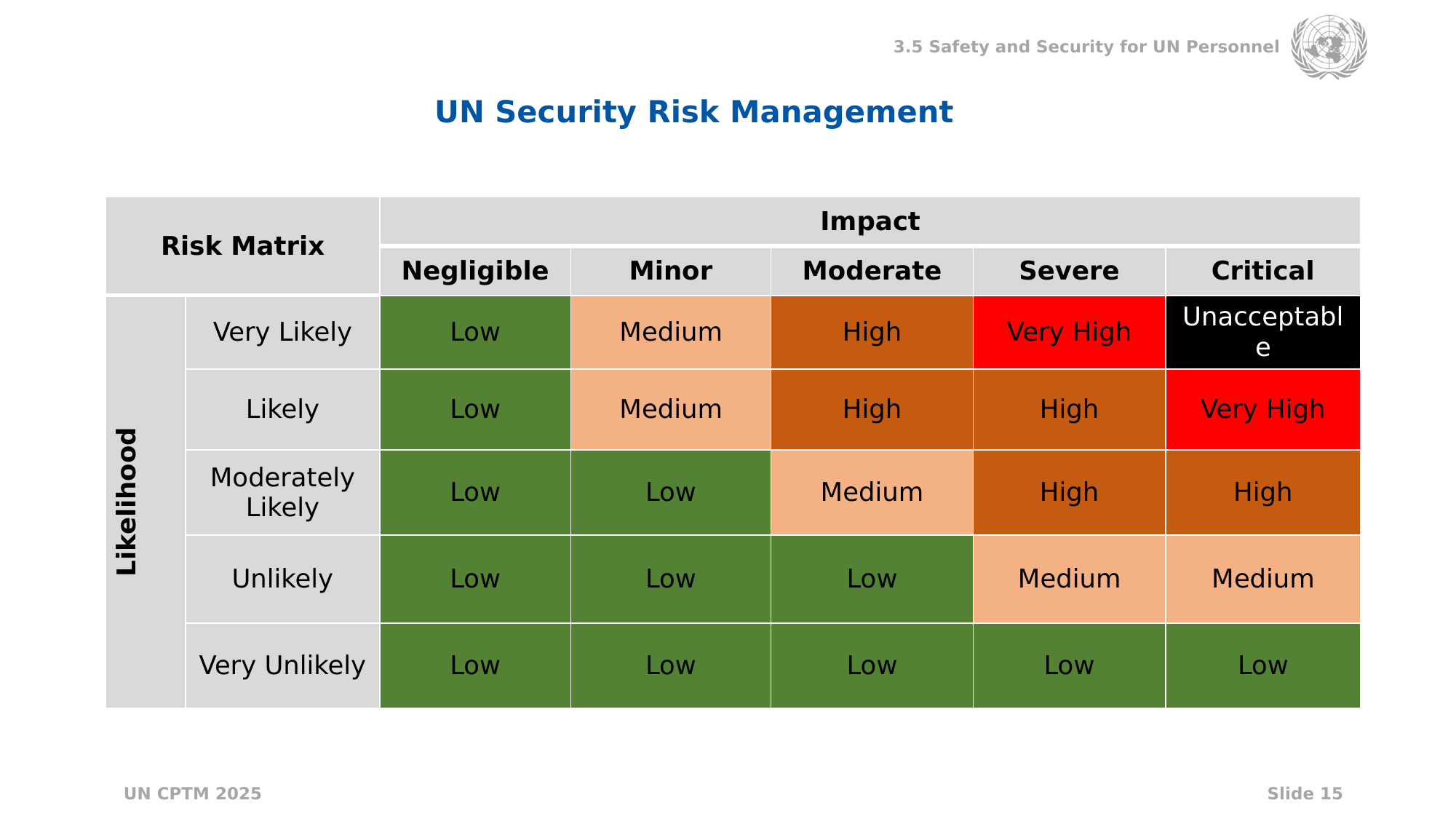

UN Security Risk Management
| Risk Matrix |  | Impact |  |  |  |  |
| --- | --- | --- | --- | --- | --- | --- |
|  |  | Negligible | Minor | Moderate | Severe | Critical |
| Likelihood | Very Likely | Low | Medium | High | Very High | Unacceptable |
|  | Likely | Low | Medium | High | High | Very High |
|  | Moderately Likely | Low | Low | Medium | High | High |
|  | Unlikely | Low | Low | Low | Medium | Medium |
|  | Very Unlikely | Low | Low | Low | Low | Low |